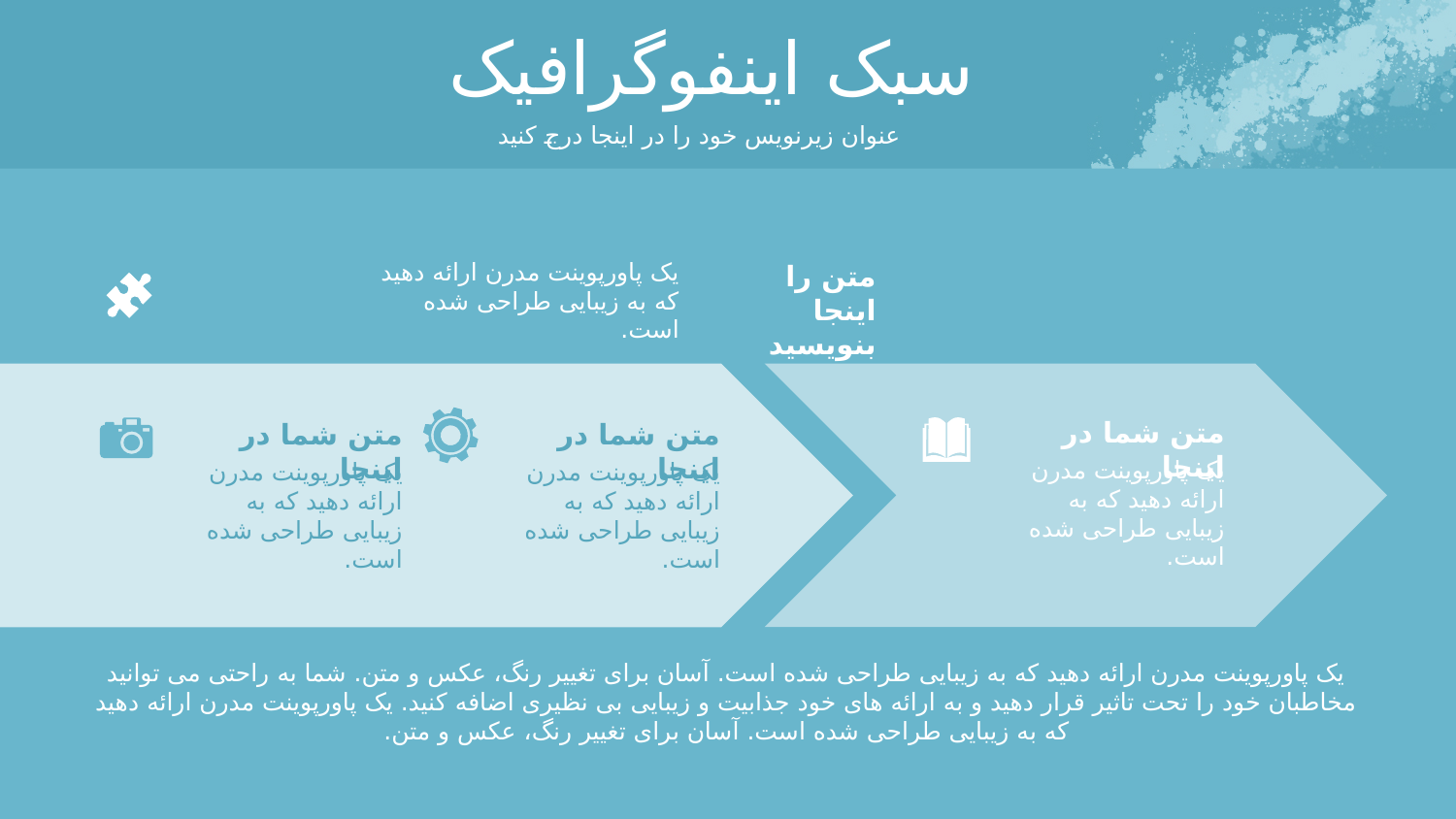

سبک اینفوگرافیک
عنوان زیرنویس خود را در اینجا درج کنید
یک پاورپوینت مدرن ارائه دهید که به زیبایی طراحی شده است.
متن را اینجا بنویسید

متن شما در اینجا
یک پاورپوینت مدرن ارائه دهید که به زیبایی طراحی شده است.
متن شما در اینجا
یک پاورپوینت مدرن ارائه دهید که به زیبایی طراحی شده است.
متن شما در اینجا
یک پاورپوینت مدرن ارائه دهید که به زیبایی طراحی شده است.

یک پاورپوینت مدرن ارائه دهید که به زیبایی طراحی شده است. آسان برای تغییر رنگ، عکس و متن. شما به راحتی می توانید مخاطبان خود را تحت تاثیر قرار دهید و به ارائه های خود جذابیت و زیبایی بی نظیری اضافه کنید. یک پاورپوینت مدرن ارائه دهید که به زیبایی طراحی شده است. آسان برای تغییر رنگ، عکس و متن.